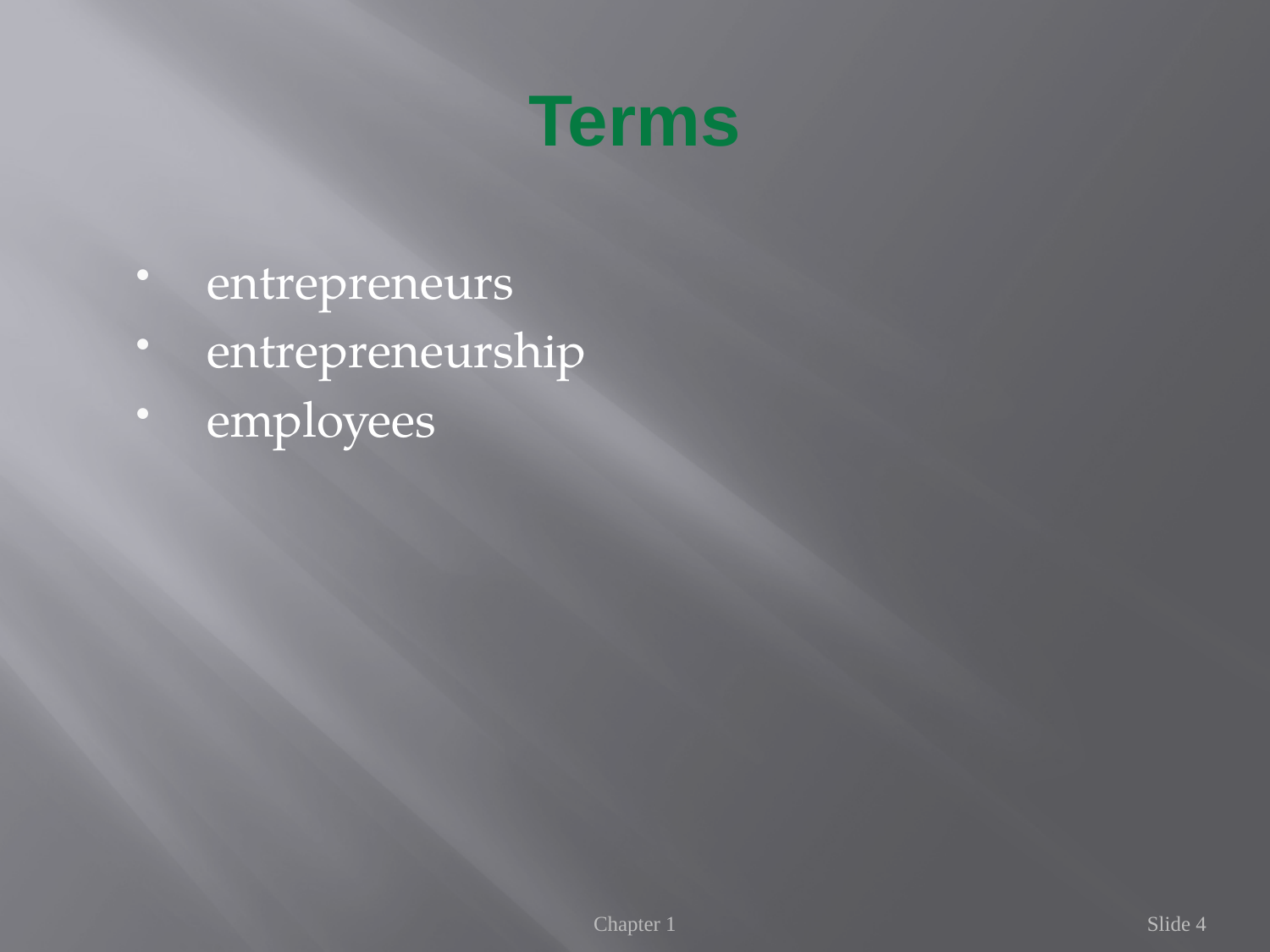

# Terms
 entrepreneurs
 entrepreneurship
 employees
Chapter 1
Slide 4